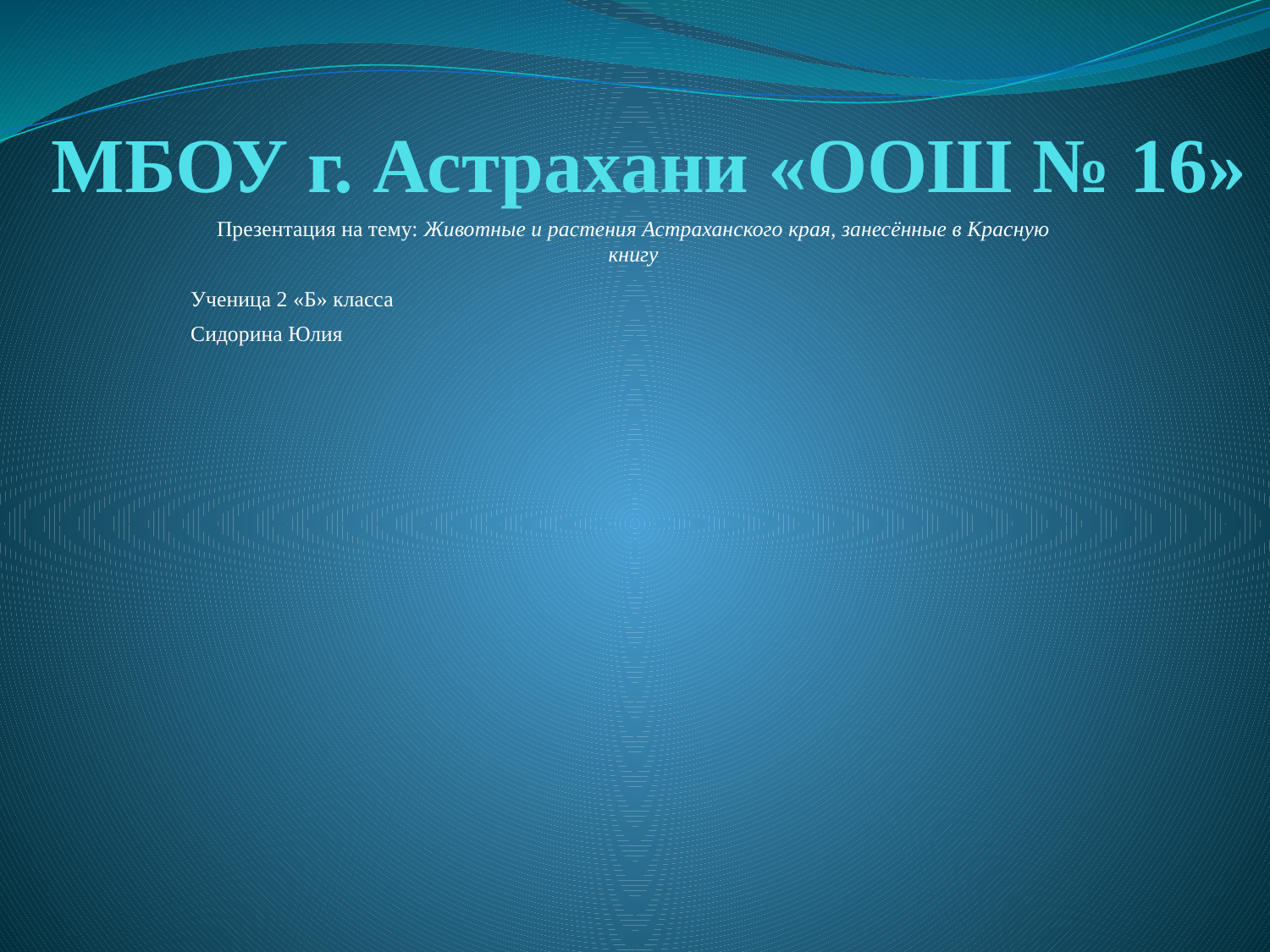

# МБОУ г. Астрахани «ООШ № 16»
Презентация на тему: Животные и растения Астраханского края, занесённые в Красную книгу

Ученица 2 «Б» класса
Сидорина Юлия